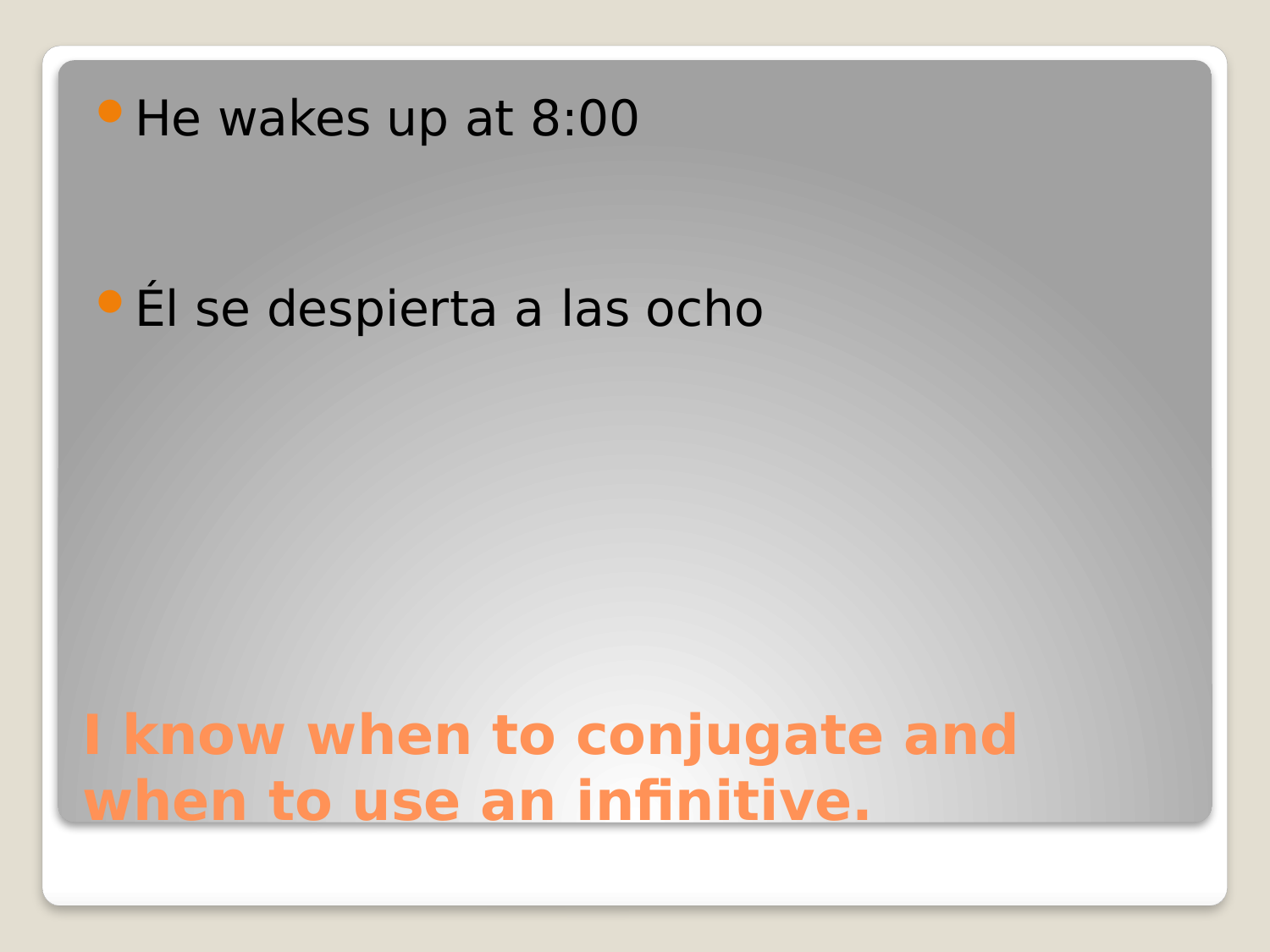

He wakes up at 8:00

Él se despierta a las ocho
# I know when to conjugate and when to use an infinitive.